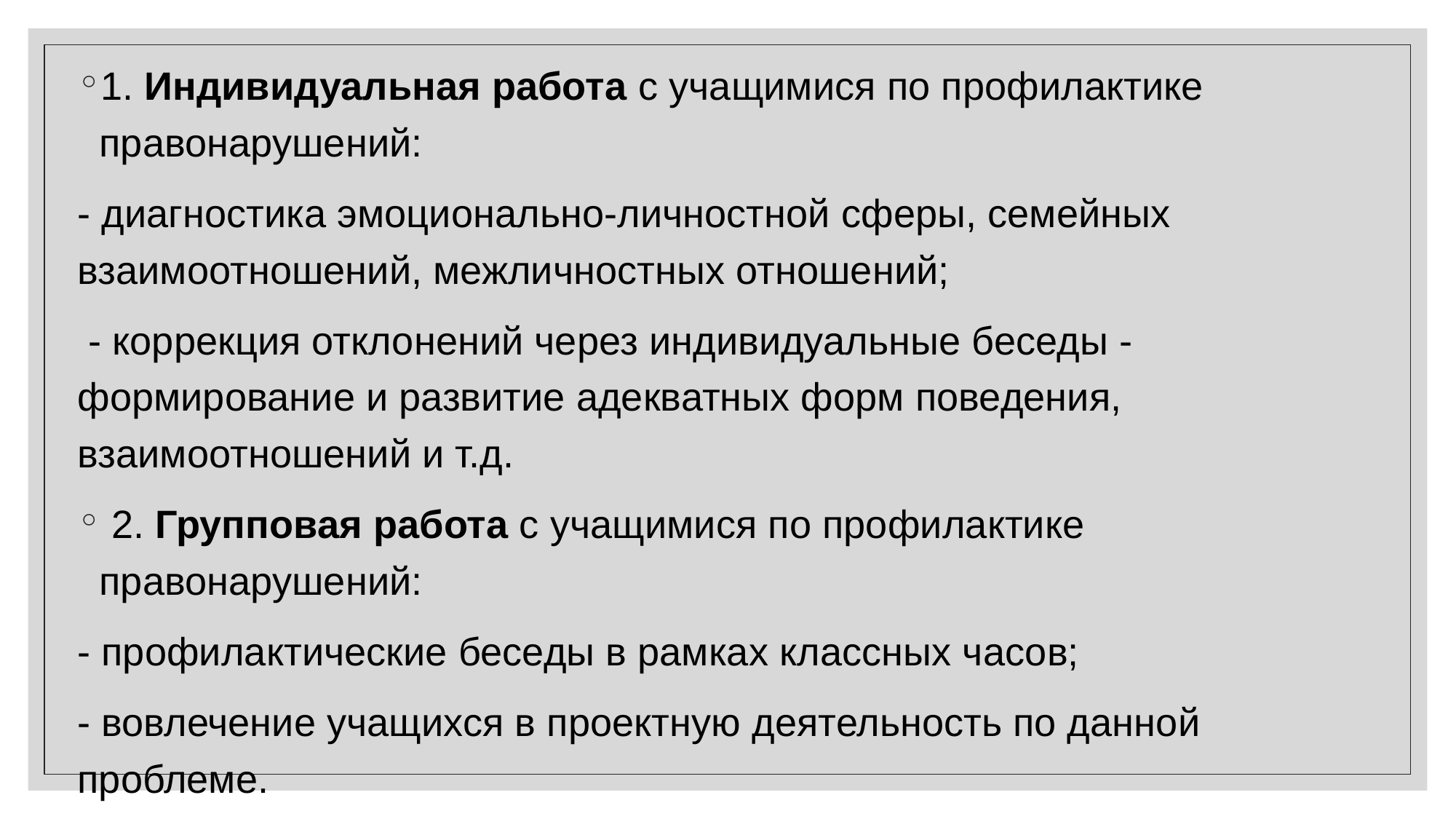

1. Индивидуальная работа с учащимися по профилактике правонарушений:
- диагностика эмоционально-личностной сферы, семейных взаимоотношений, межличностных отношений;
 - коррекция отклонений через индивидуальные беседы - формирование и развитие адекватных форм поведения, взаимоотношений и т.д.
 2. Групповая работа с учащимися по профилактике правонарушений:
- профилактические беседы в рамках классных часов;
- вовлечение учащихся в проектную деятельность по данной проблеме.